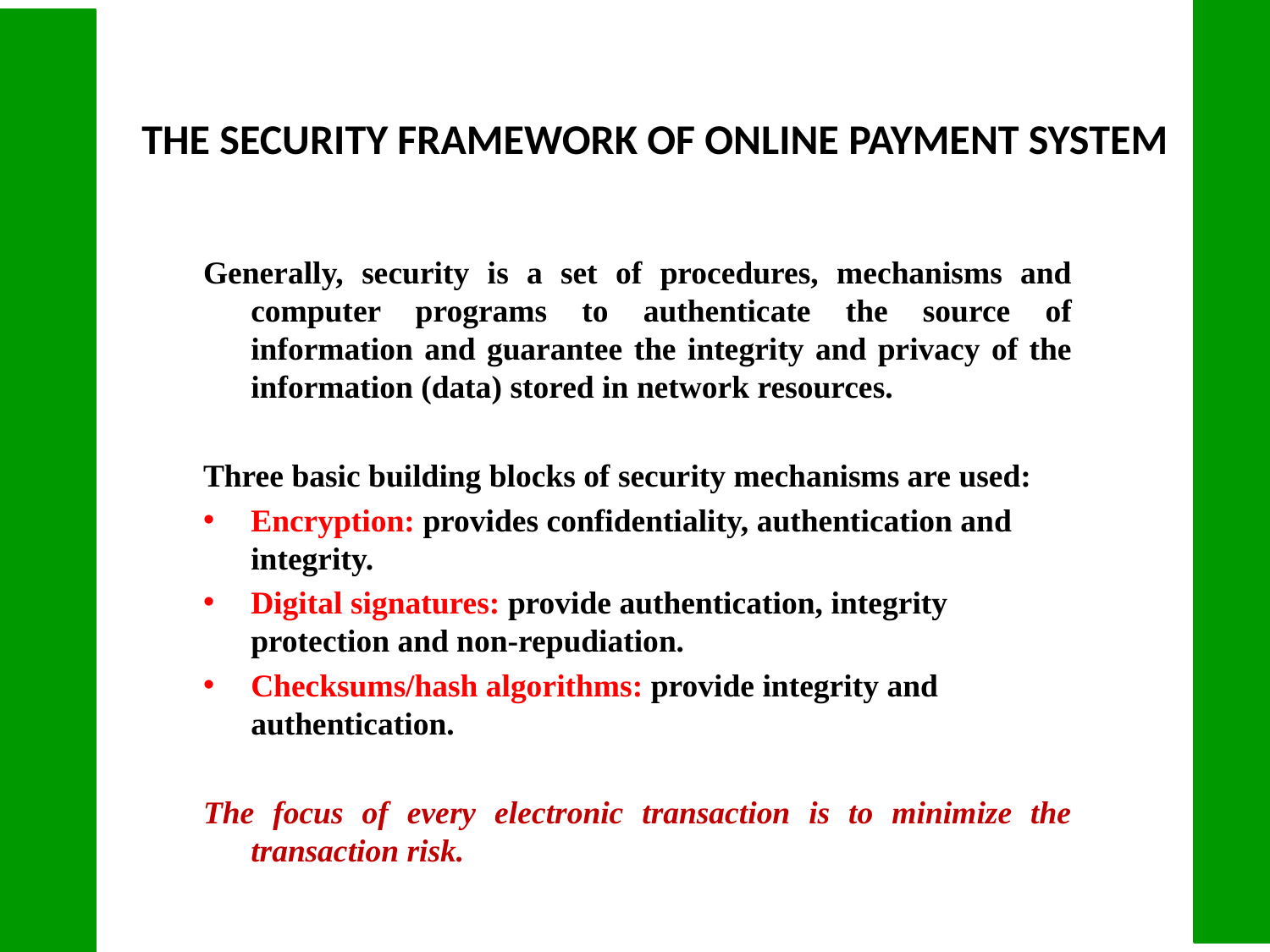

# THE SECURITY FRAMEWORK OF ONLINE PAYMENT SYSTEM
Generally, security is a set of procedures, mechanisms and computer programs to authenticate the source of information and guarantee the integrity and privacy of the information (data) stored in network resources.

Three basic building blocks of security mechanisms are used:
Encryption: provides confidentiality, authentication and integrity.
Digital signatures: provide authentication, integrity protection and non-repudiation.
Checksums/hash algorithms: provide integrity and authentication.

The focus of every electronic transaction is to minimize the transaction risk.